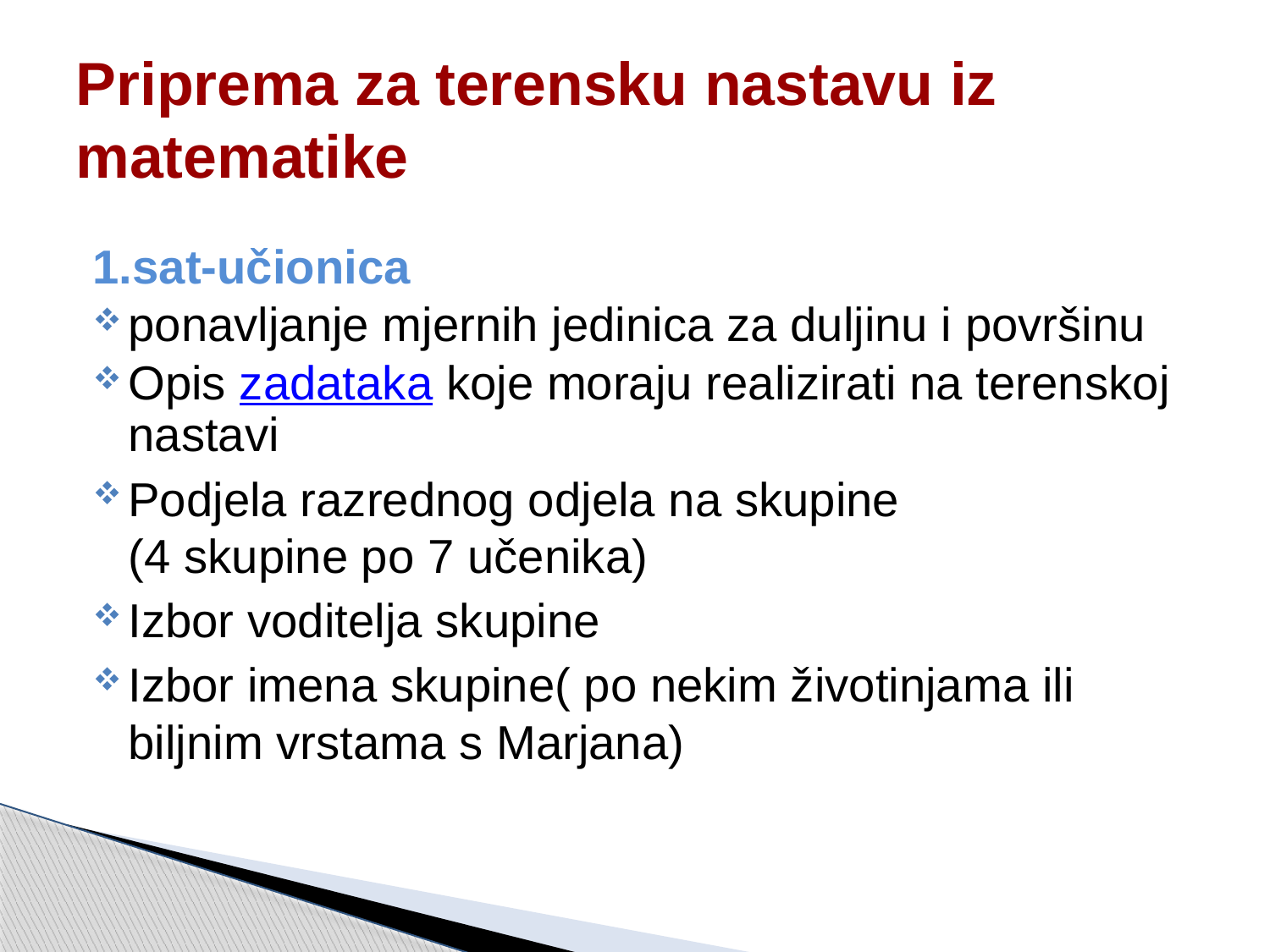

# Priprema za terensku nastavu iz matematike
1.sat-učionica
ponavljanje mjernih jedinica za duljinu i površinu
Opis zadataka koje moraju realizirati na terenskoj nastavi
Podjela razrednog odjela na skupine
(4 skupine po 7 učenika)
Izbor voditelja skupine
Izbor imena skupine( po nekim životinjama ili biljnim vrstama s Marjana)